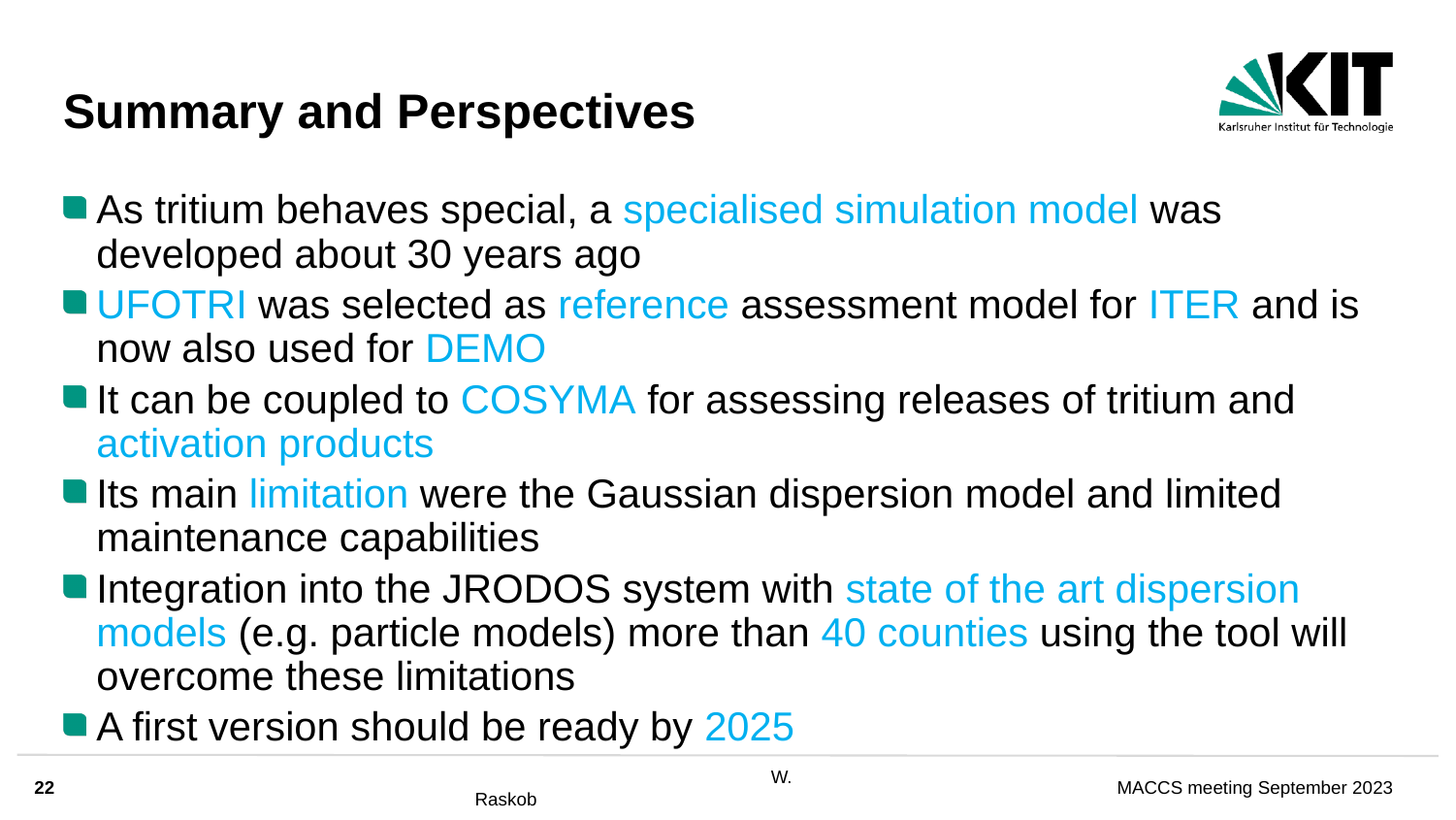

# Summary and Perspectives
As tritium behaves special, a specialised simulation model was developed about 30 years ago
UFOTRI was selected as reference assessment model for ITER and is now also used for DEMO
It can be coupled to COSYMA for assessing releases of tritium and activation products
Its main limitation were the Gaussian dispersion model and limited maintenance capabilities
Integration into the JRODOS system with state of the art dispersion models (e.g. particle models) more than 40 counties using the tool will overcome these limitations
A first version should be ready by 2025

22